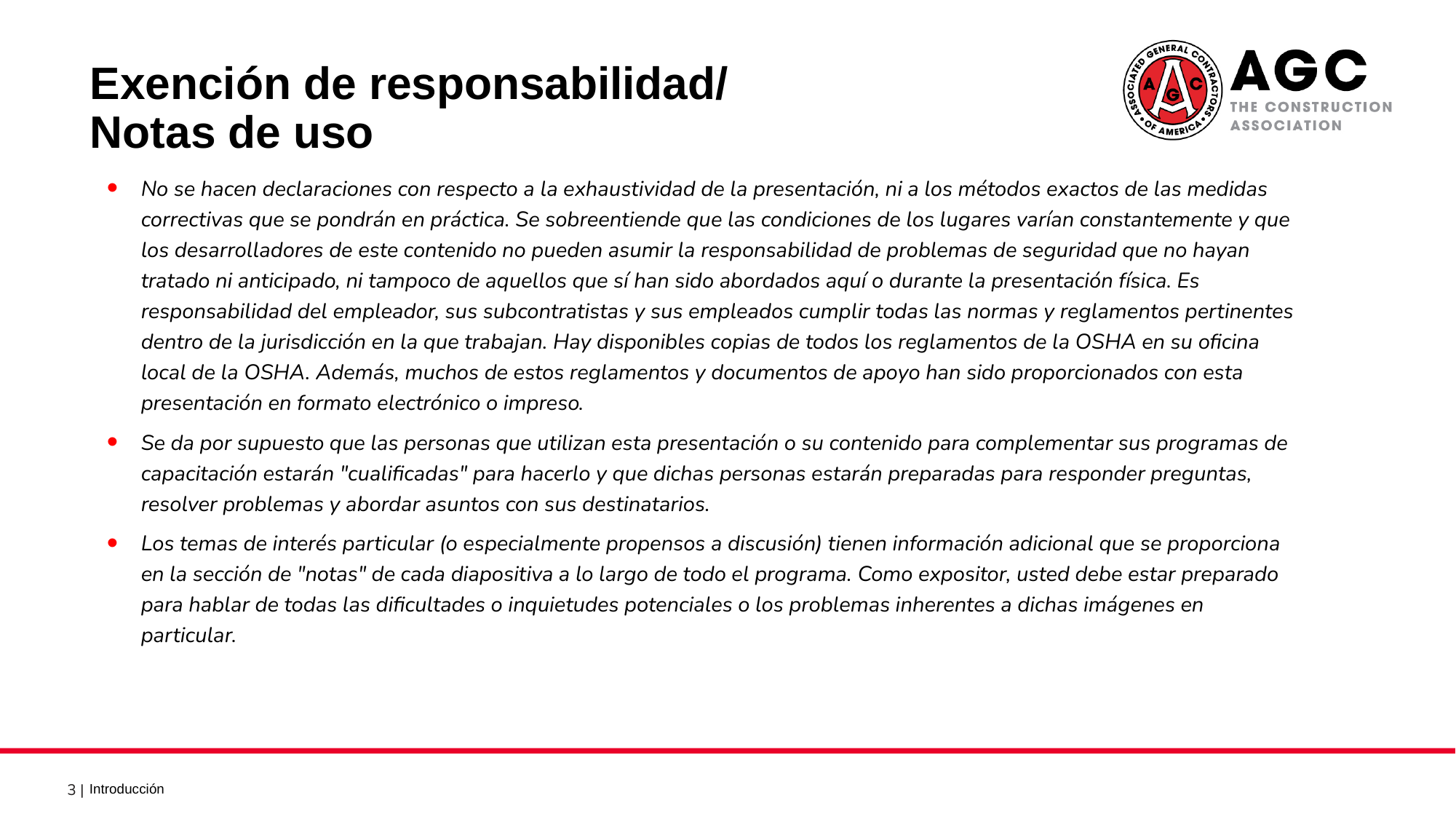

Exención de responsabilidad/
Notas de uso
No se hacen declaraciones con respecto a la exhaustividad de la presentación, ni a los métodos exactos de las medidas correctivas que se pondrán en práctica. Se sobreentiende que las condiciones de los lugares varían constantemente y que los desarrolladores de este contenido no pueden asumir la responsabilidad de problemas de seguridad que no hayan tratado ni anticipado, ni tampoco de aquellos que sí han sido abordados aquí o durante la presentación física. Es responsabilidad del empleador, sus subcontratistas y sus empleados cumplir todas las normas y reglamentos pertinentes dentro de la jurisdicción en la que trabajan. Hay disponibles copias de todos los reglamentos de la OSHA en su oficina local de la OSHA. Además, muchos de estos reglamentos y documentos de apoyo han sido proporcionados con esta presentación en formato electrónico o impreso.
Se da por supuesto que las personas que utilizan esta presentación o su contenido para complementar sus programas de capacitación estarán "cualificadas" para hacerlo y que dichas personas estarán preparadas para responder preguntas, resolver problemas y abordar asuntos con sus destinatarios.
Los temas de interés particular (o especialmente propensos a discusión) tienen información adicional que se proporciona en la sección de "notas" de cada diapositiva a lo largo de todo el programa. Como expositor, usted debe estar preparado para hablar de todas las dificultades o inquietudes potenciales o los problemas inherentes a dichas imágenes en particular.
Introducción